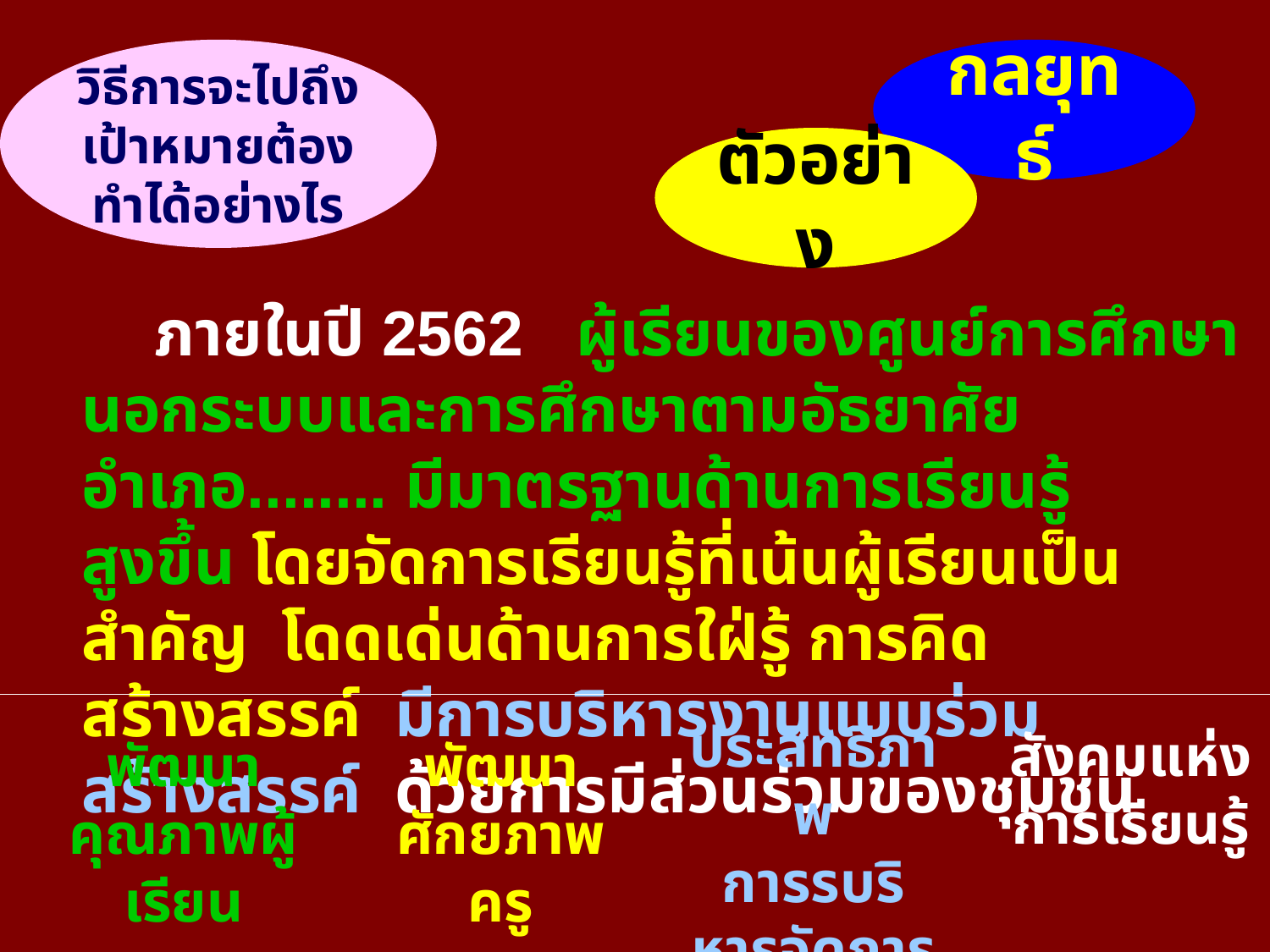

วิธีการจะไปถึงเป้าหมายต้องทำได้อย่างไร
กลยุทธ์
ตัวอย่าง
     ภายในปี 2562   ผู้เรียนของศูนย์การศึกษานอกระบบและการศึกษาตามอัธยาศัยอำเภอ........ มีมาตรฐานด้านการเรียนรู้
สูงขึ้น โดยจัดการเรียนรู้ที่เน้นผู้เรียนเป็นสำคัญ  โดดเด่นด้านการใฝ่รู้ การคิดสร้างสรรค์  มีการบริหารงานแบบร่วมสร้างสรรค์  ด้วยการมีส่วนร่วมของชุมชน
ประสิทธิภาพ
การรบริหารจัดการ
สังคมแห่งการเรียนรู้
พัฒนาคุณภาพผู้เรียน
พัฒนาศักยภาพ
ครู